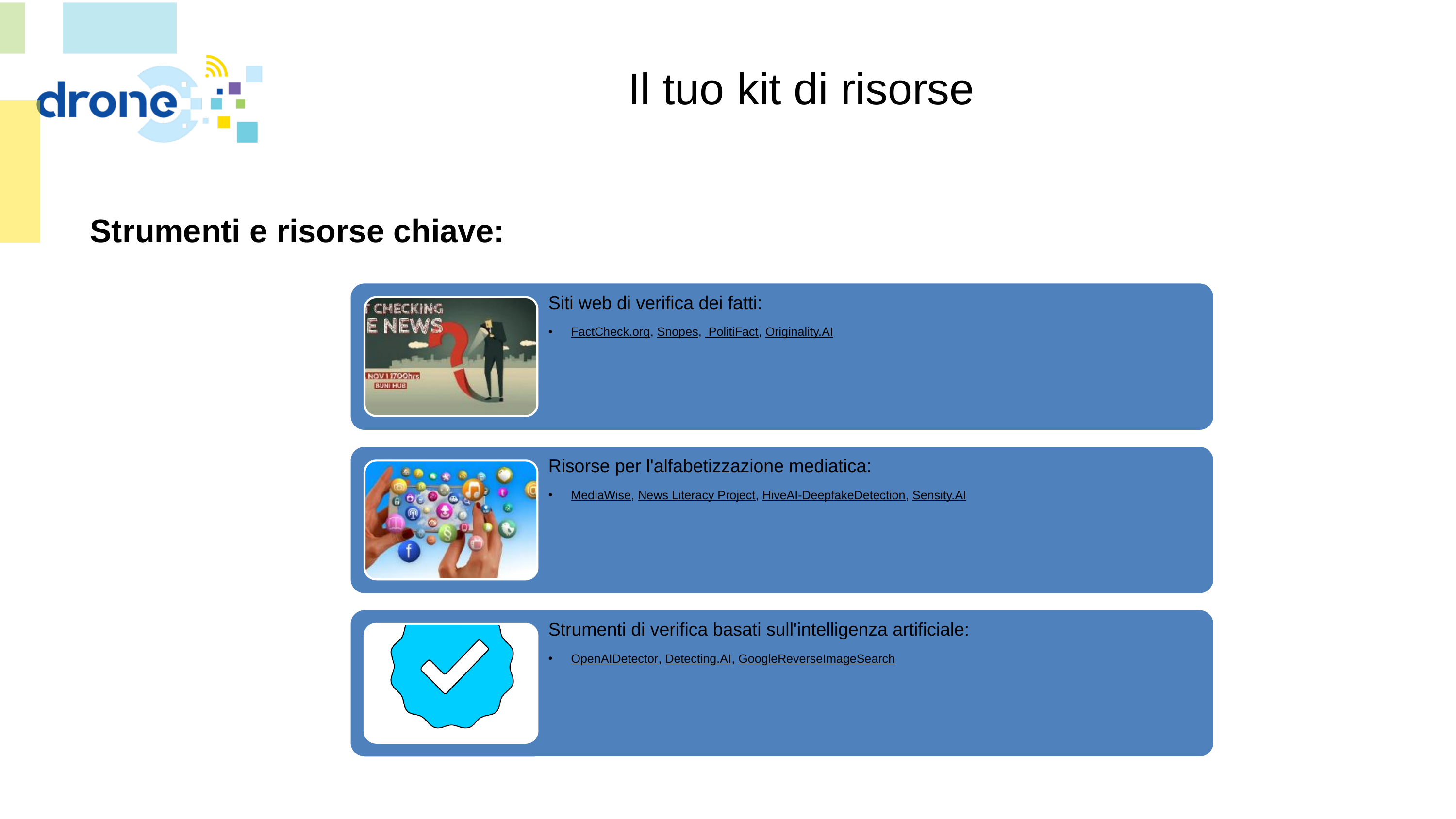

# Il tuo kit di risorse

Strumenti e risorse chiave:

Siti web di verifica dei fatti:
FactCheck.org, Snopes,  PolitiFact, Originality.AI

Risorse per l'alfabetizzazione mediatica:
MediaWise, News Literacy Project, HiveAI-DeepfakeDetection, Sensity.AI

Strumenti di verifica basati sull'intelligenza artificiale:
OpenAIDetector, Detecting.AI, GoogleReverseImageSearch